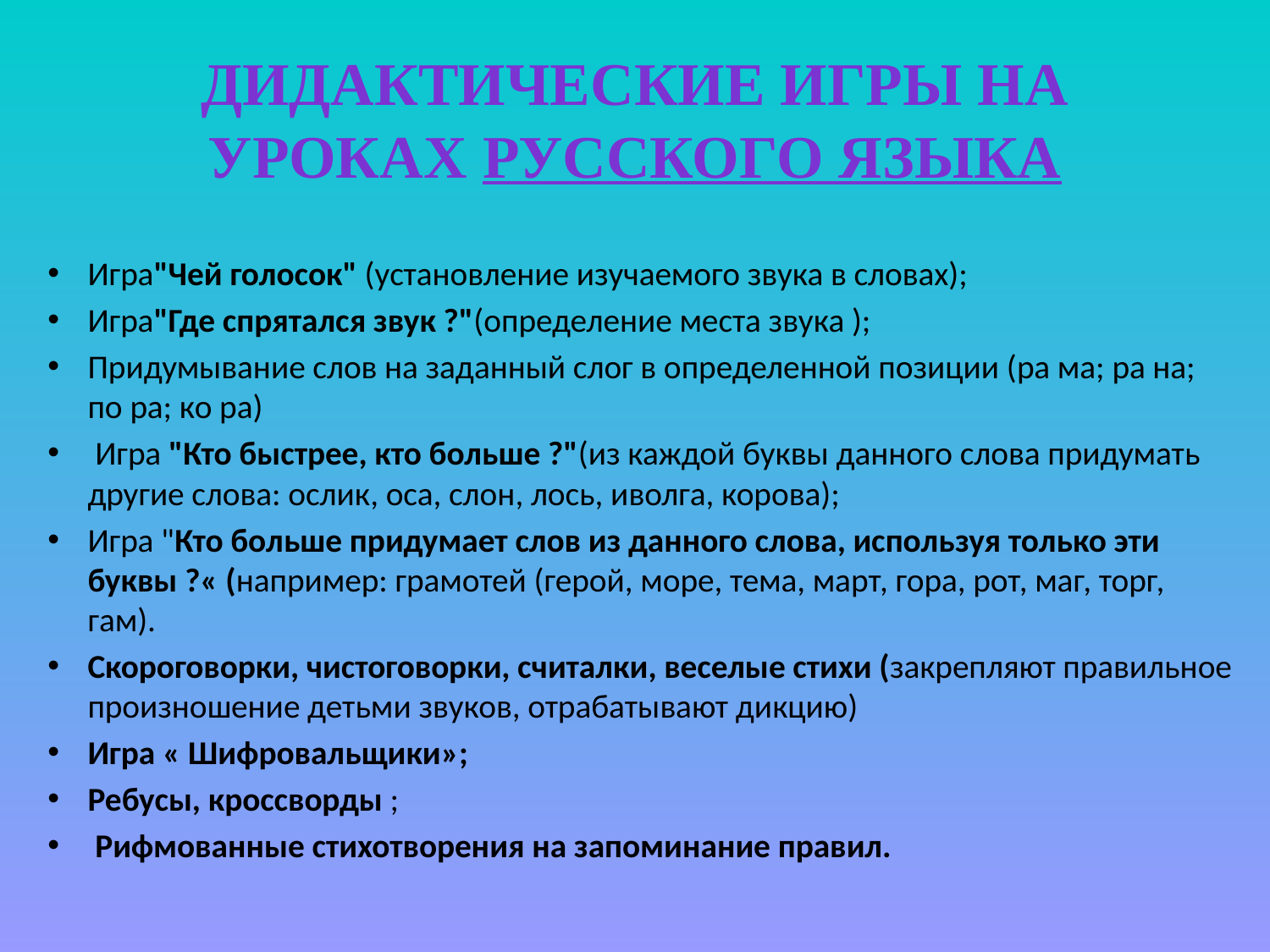

# Дидактические игры на уроках русского языка
Игра"Чей голосок" (установление изучаемого звука в словах);
Игра"Где спрятался звук ?"(определение места звука );
Придумывание слов на заданный слог в определенной позиции (ра ма; ра на; по ра; ко ра)
 Игра "Кто быстрее, кто больше ?"(из каждой буквы данного слова придумать другие слова: ослик, оса, слон, лось, иволга, корова);
Игра "Кто больше придумает слов из данного слова, используя только эти буквы ?« (например: грамотей (герой, море, тема, март, гора, рот, маг, торг, гам).
Скороговорки, чистоговорки, считалки, веселые стихи (закрепляют правильное произношение детьми звуков, отрабатывают дикцию)
Игра « Шифровальщики»;
Ребусы, кроссворды ;
 Рифмованные стихотворения на запоминание правил.